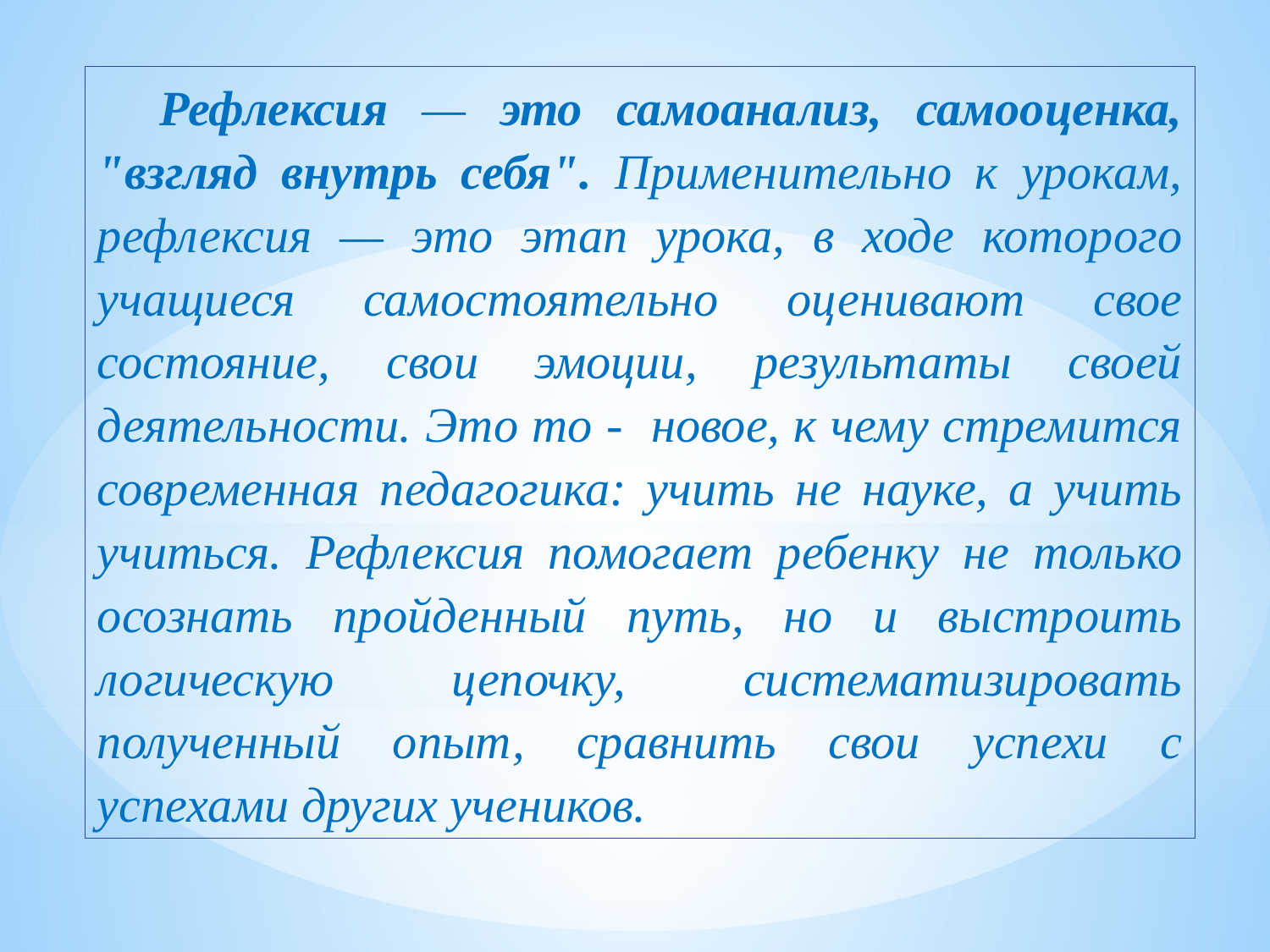

Рефлексия — это самоанализ, самооценка, "взгляд внутрь себя". Применительно к урокам, рефлексия — это этап урока, в ходе которого учащиеся самостоятельно оценивают свое состояние, свои эмоции, результаты своей деятельности. Это то -  новое, к чему стремится современная педагогика: учить не науке, а учить учиться. Рефлексия помогает ребенку не только осознать пройденный путь, но и выстроить логическую цепочку, систематизировать полученный опыт, сравнить свои успехи с успехами других учеников.